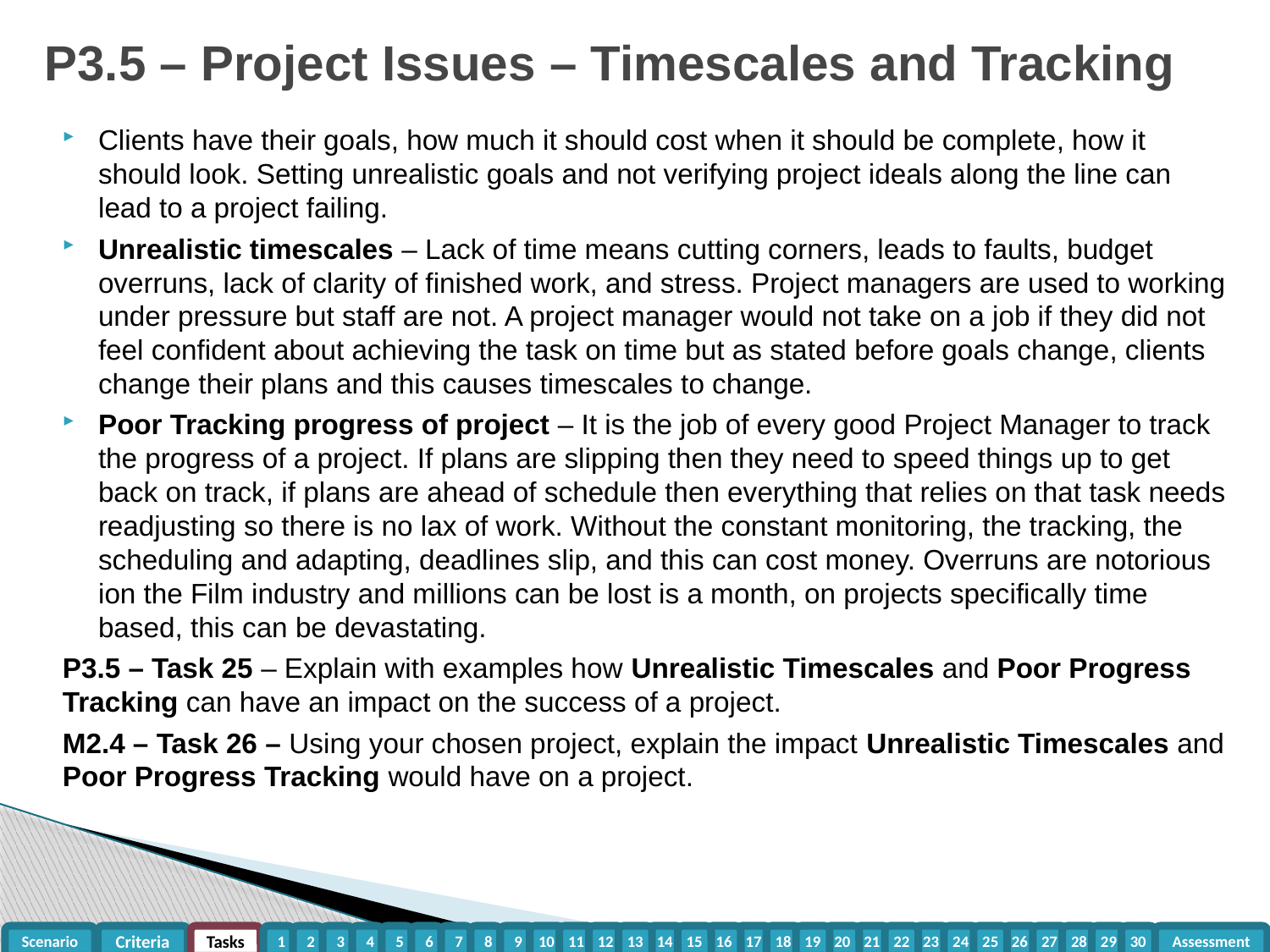

# P3.5 – Project Issues – Timescales and Tracking
Clients have their goals, how much it should cost when it should be complete, how it should look. Setting unrealistic goals and not verifying project ideals along the line can lead to a project failing.
Unrealistic timescales – Lack of time means cutting corners, leads to faults, budget overruns, lack of clarity of finished work, and stress. Project managers are used to working under pressure but staff are not. A project manager would not take on a job if they did not feel confident about achieving the task on time but as stated before goals change, clients change their plans and this causes timescales to change.
Poor Tracking progress of project – It is the job of every good Project Manager to track the progress of a project. If plans are slipping then they need to speed things up to get back on track, if plans are ahead of schedule then everything that relies on that task needs readjusting so there is no lax of work. Without the constant monitoring, the tracking, the scheduling and adapting, deadlines slip, and this can cost money. Overruns are notorious ion the Film industry and millions can be lost is a month, on projects specifically time based, this can be devastating.
P3.5 – Task 25 – Explain with examples how Unrealistic Timescales and Poor Progress Tracking can have an impact on the success of a project.
M2.4 – Task 26 – Using your chosen project, explain the impact Unrealistic Timescales and Poor Progress Tracking would have on a project.